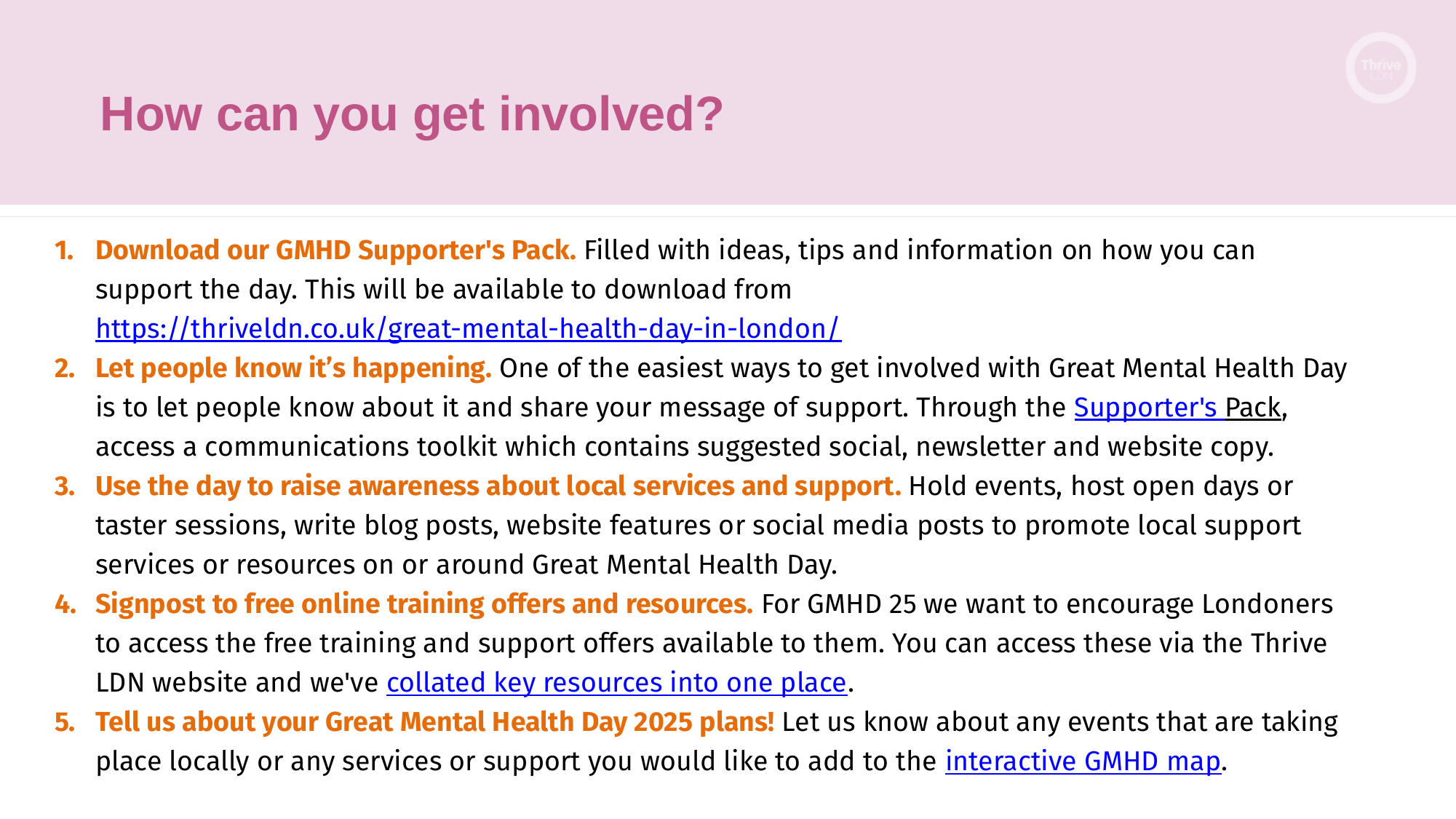

How can you get involved?
Download our GMHD Supporter's Pack. Filled with ideas, tips and information on how you can support the day. This will be available to download from https://thriveldn.co.uk/great-mental-health-day-in-london/
Let people know it’s happening. One of the easiest ways to get involved with Great Mental Health Day is to let people know about it and share your message of support. Through the Supporter's Pack, access a communications toolkit which contains suggested social, newsletter and website copy.
Use the day to raise awareness about local services and support. Hold events, host open days or taster sessions, write blog posts, website features or social media posts to promote local support services or resources on or around Great Mental Health Day.
Signpost to free online training offers and resources. For GMHD 25 we want to encourage Londoners to access the free training and support offers available to them. You can access these via the Thrive LDN website and we've collated key resources into one place.
Tell us about your Great Mental Health Day 2025 plans! Let us know about any events that are taking place locally or any services or support you would like to add to the interactive GMHD map.